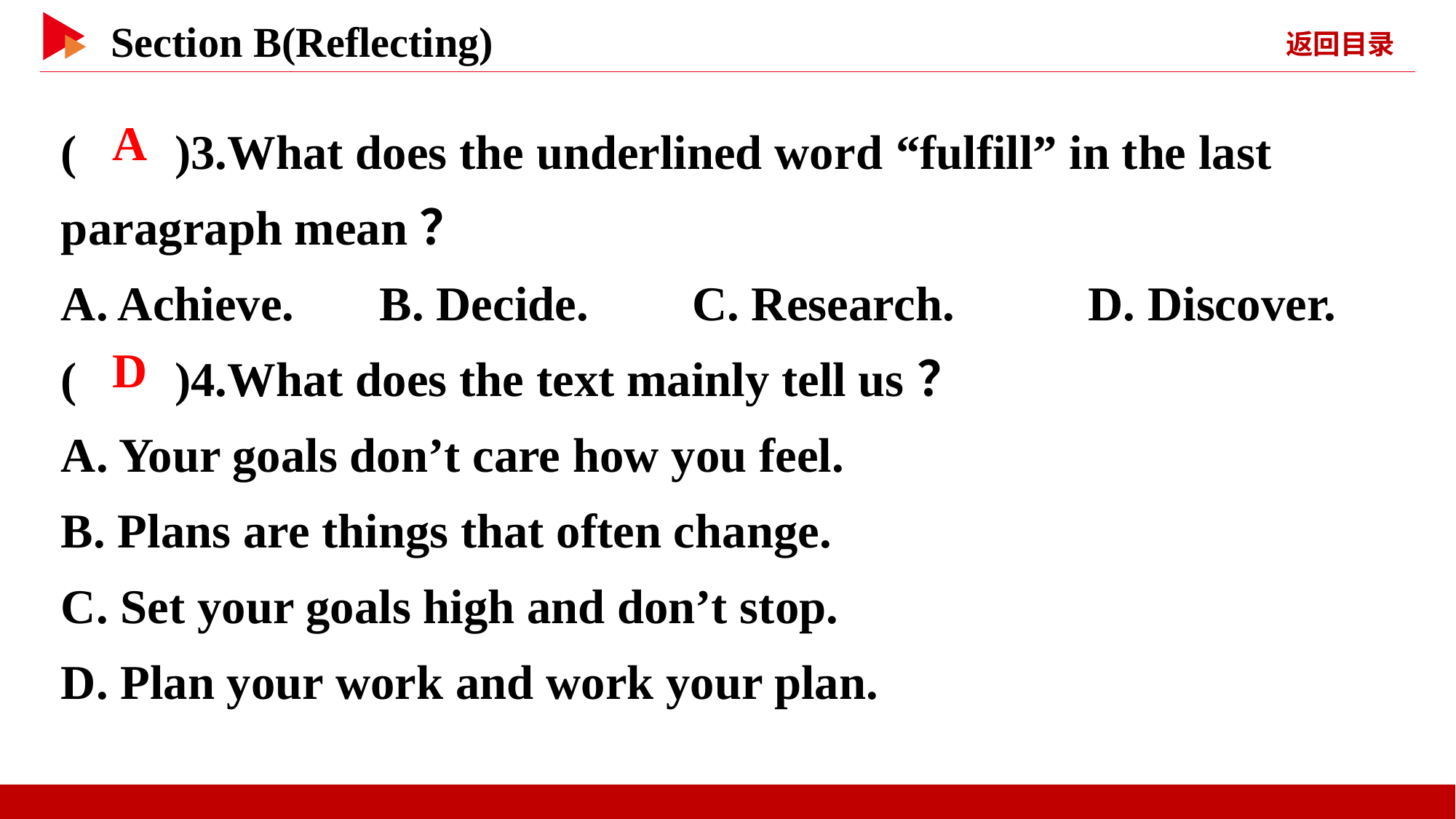

(        )3.What does the underlined word “fulfill” in the last paragraph mean？
A. Achieve.       B. Decide.	       C. Research.           D. Discover.
(        )4.What does the text mainly tell us？
A. Your goals don’t care how you feel.
B. Plans are things that often change.
C. Set your goals high and don’t stop.
D. Plan your work and work your plan.
   A
   D